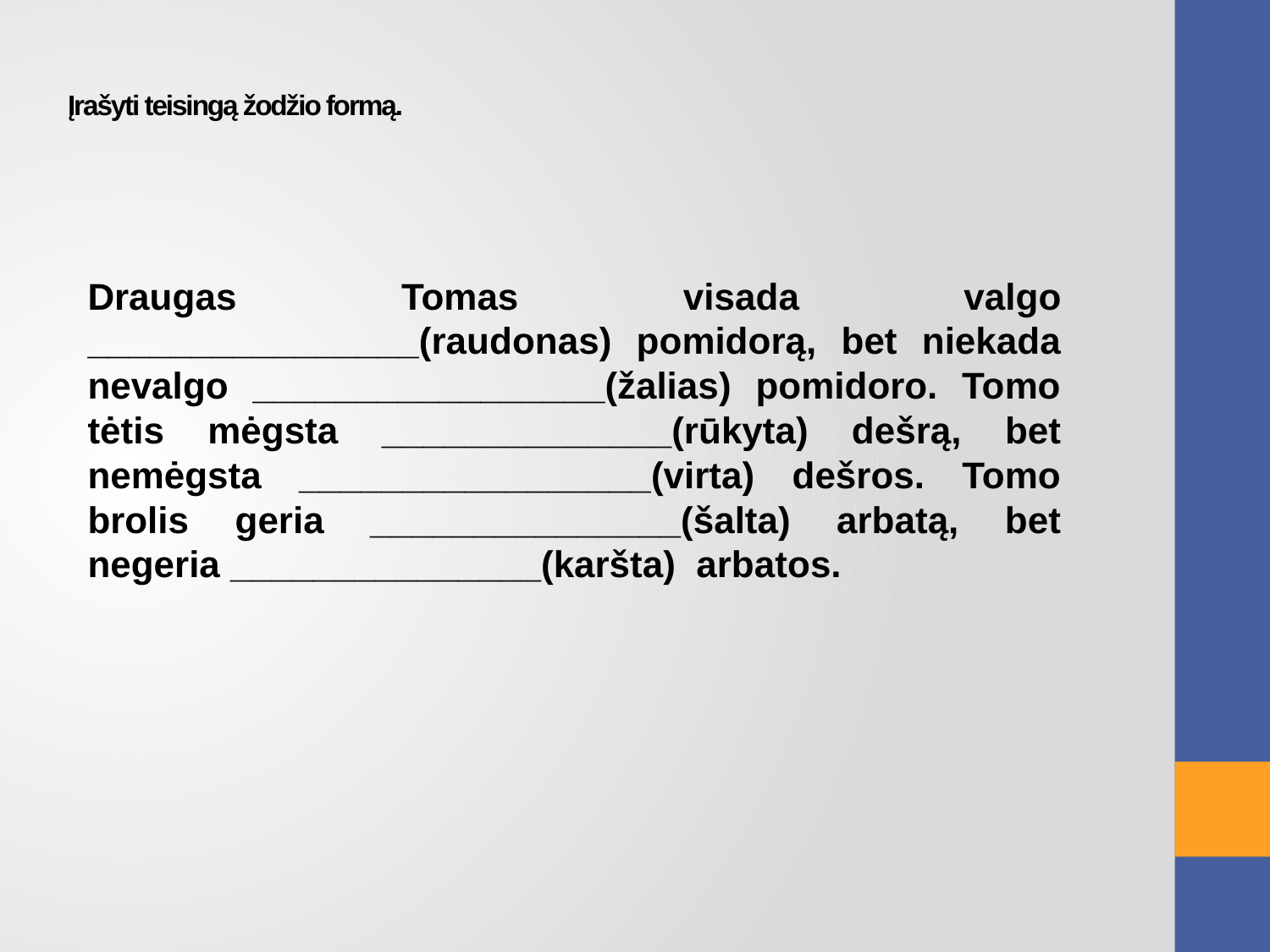

# Įrašyti teisingą žodžio formą.
Draugas Tomas visada valgo ________________(raudonas) pomidorą, bet niekada nevalgo _________________(žalias) pomidoro. Tomo tėtis mėgsta ______________(rūkyta) dešrą, bet nemėgsta _________________(virta) dešros. Tomo brolis geria _______________(šalta) arbatą, bet negeria _______________(karšta)  arbatos.